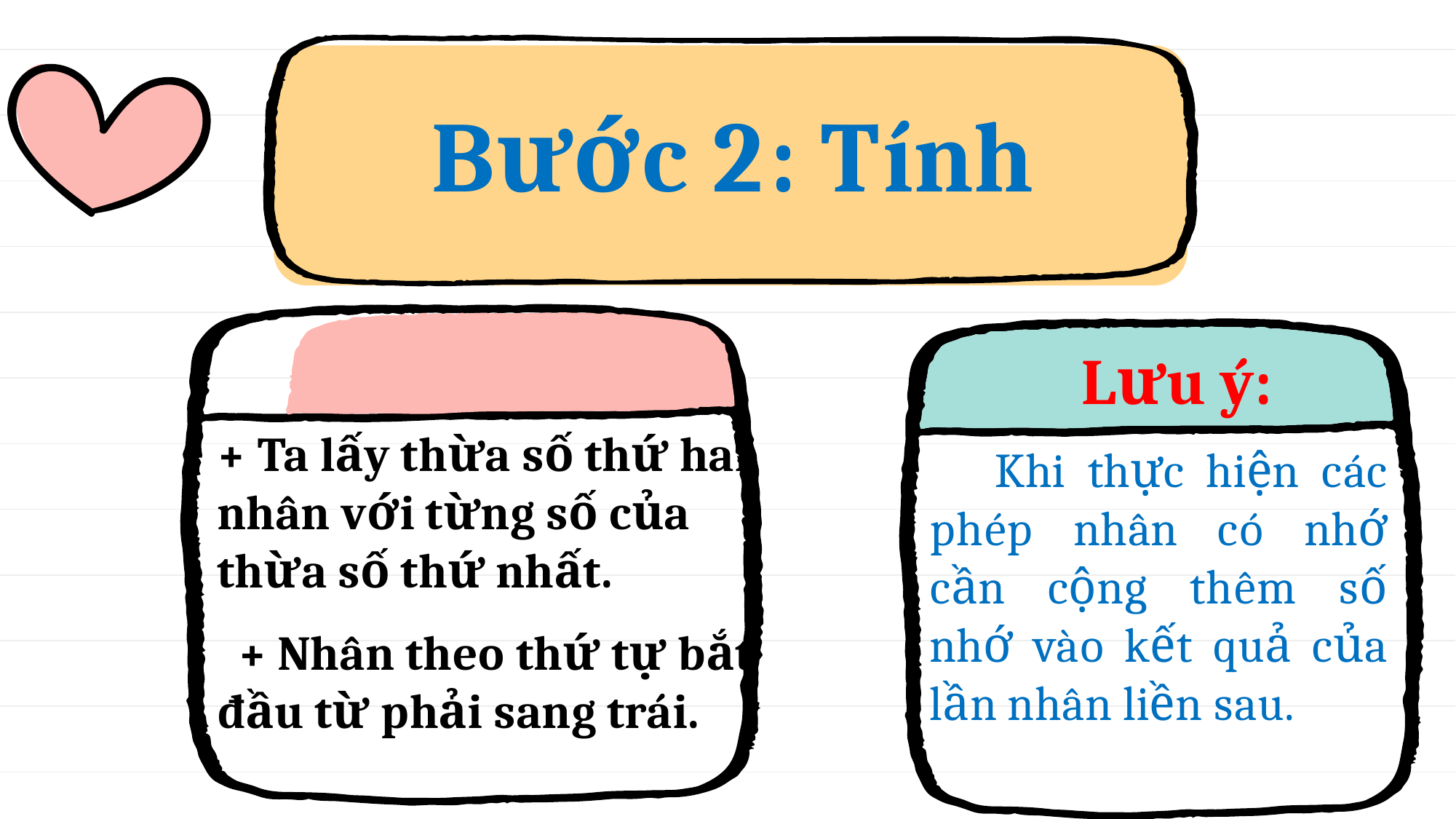

Bước 2: Tính

Lưu ý:
+ Ta lấy thừa số thứ hai nhân với từng số của thừa số thứ nhất.
  + Nhân theo thứ tự bắt đầu từ phải sang trái.
   Khi thực hiện các phép nhân có nhớ cần cộng thêm số nhớ vào kết quả của lần nhân liền sau.